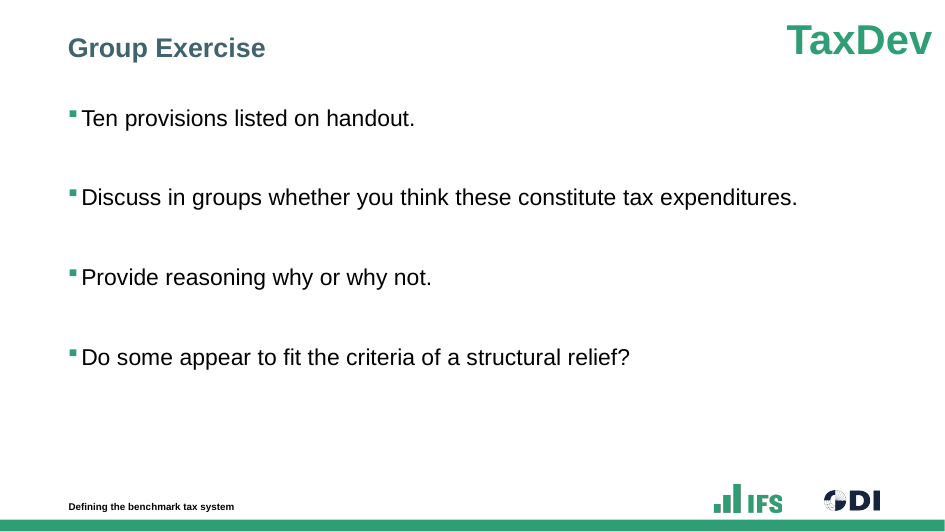

# Group Exercise
Ten provisions listed on handout.

Discuss in groups whether you think these constitute tax expenditures.

Provide reasoning why or why not.

Do some appear to fit the criteria of a structural relief?

Defining the benchmark tax system